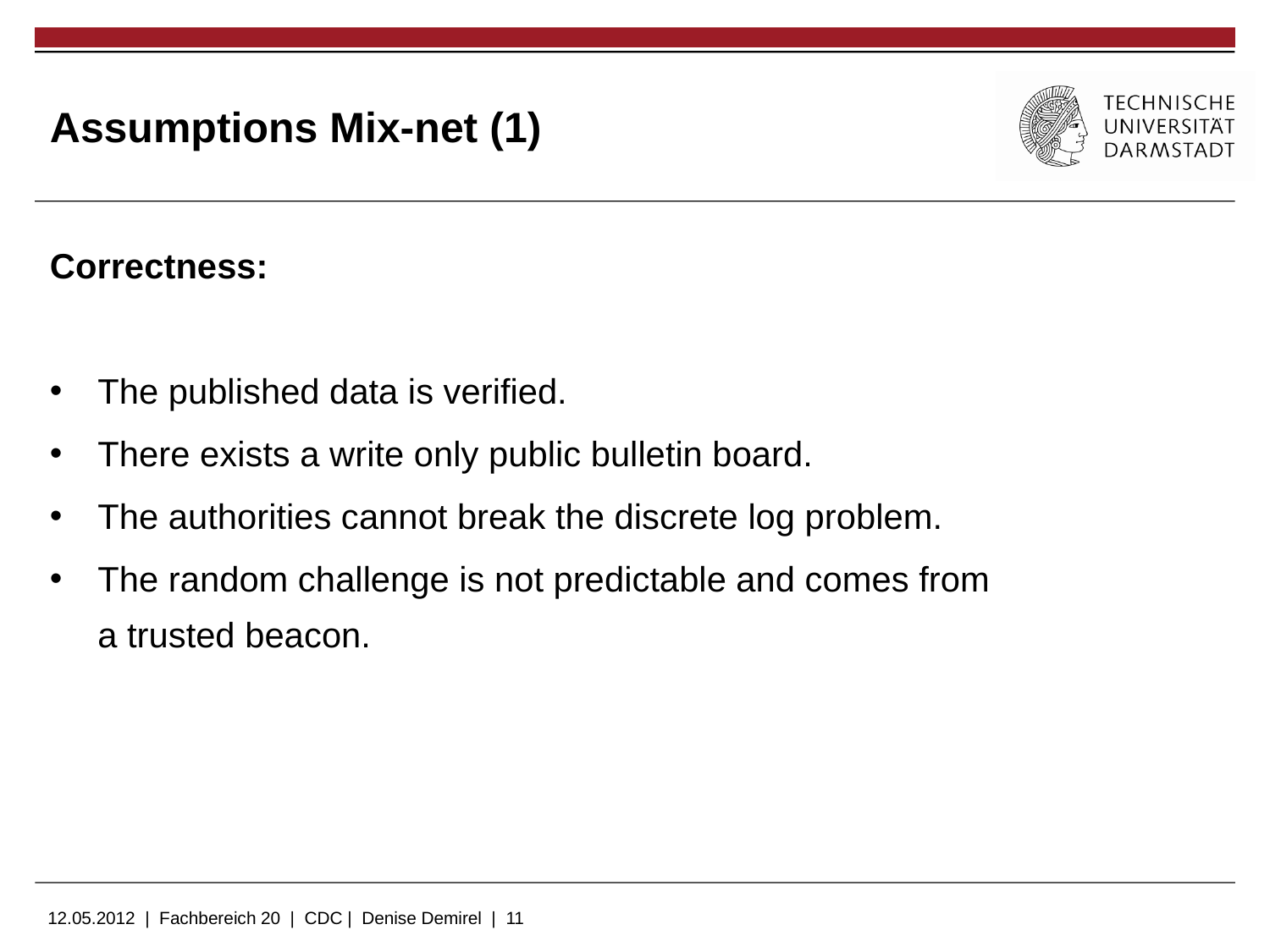

# Assumptions Mix-net (1)
Correctness:

The published data is verified.
There exists a write only public bulletin board.
The authorities cannot break the discrete log problem.
The random challenge is not predictable and comes from a trusted beacon.